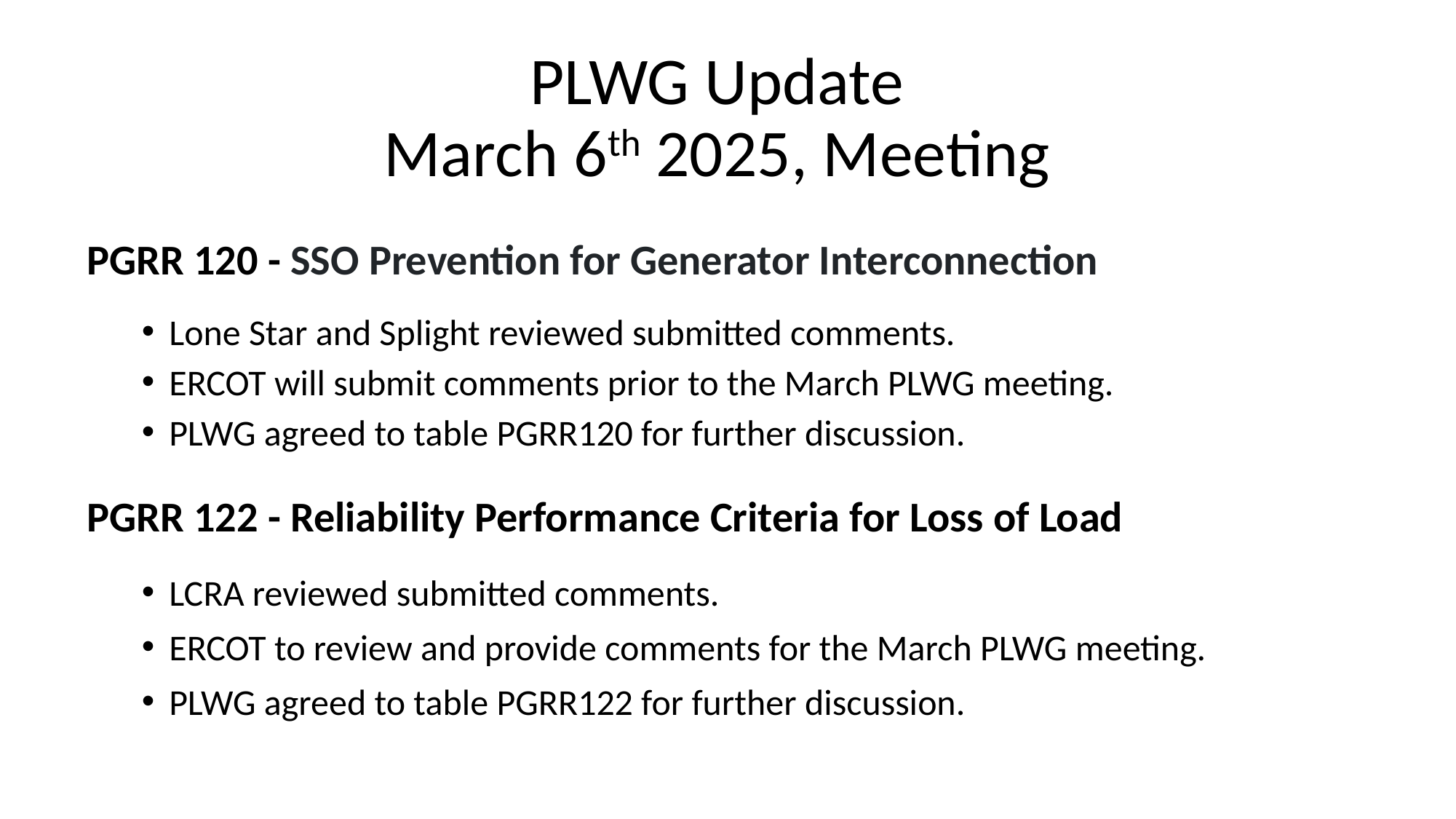

# PLWG Update March 6th 2025, Meeting
PGRR 120 - SSO Prevention for Generator Interconnection
Lone Star and Splight reviewed submitted comments.
ERCOT will submit comments prior to the March PLWG meeting.
PLWG agreed to table PGRR120 for further discussion.
PGRR 122 - Reliability Performance Criteria for Loss of Load
LCRA reviewed submitted comments.
ERCOT to review and provide comments for the March PLWG meeting.
PLWG agreed to table PGRR122 for further discussion.